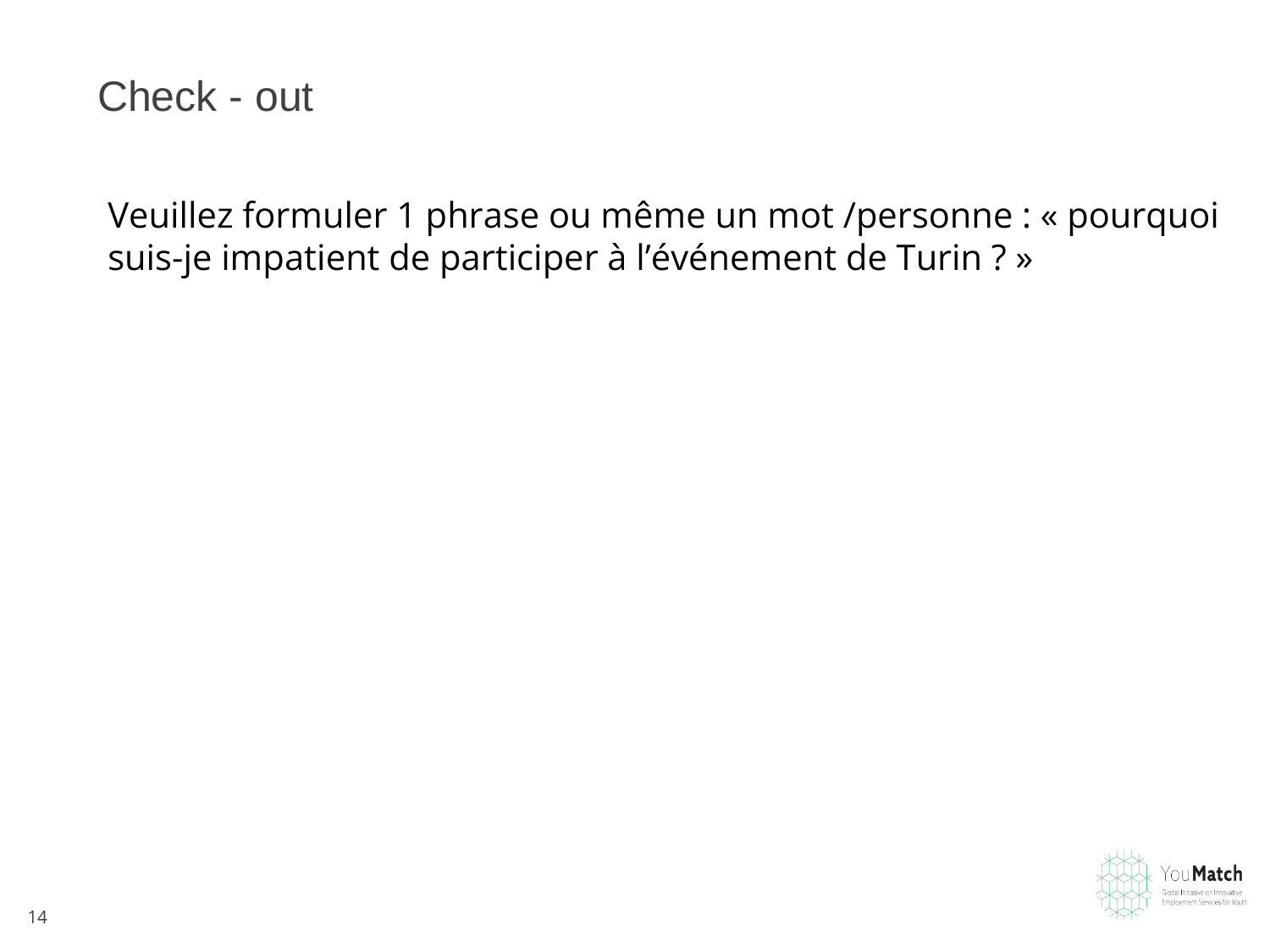

# Check - out
Veuillez formuler 1 phrase ou même un mot /personne : « pourquoi suis-je impatient de participer à l’événement de Turin ? »

14